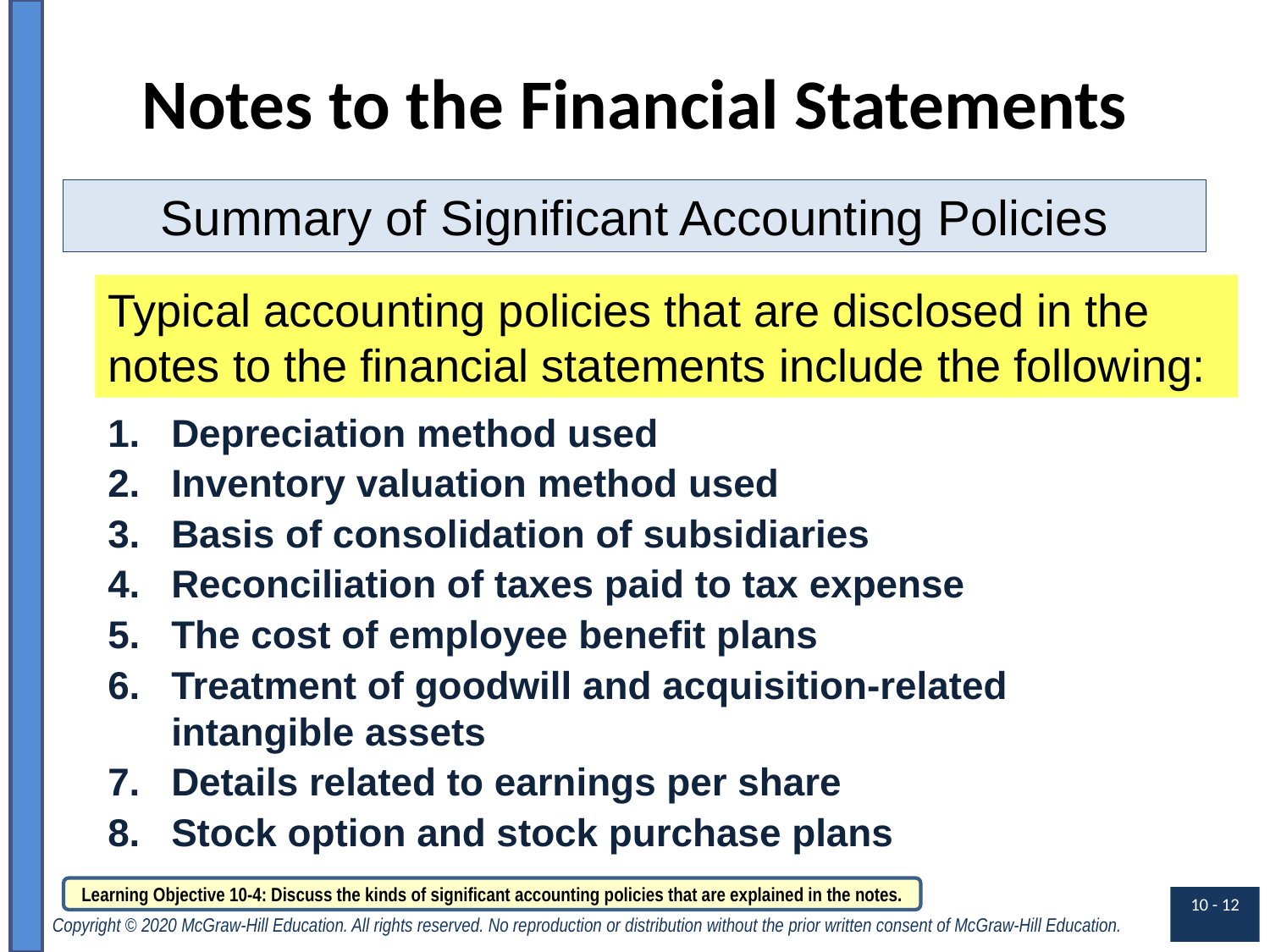

# Notes to the Financial Statements
Summary of Significant Accounting Policies
Typical accounting policies that are disclosed in the notes to the financial statements include the following:
Depreciation method used
Inventory valuation method used
Basis of consolidation of subsidiaries
Reconciliation of taxes paid to tax expense
The cost of employee benefit plans
Treatment of goodwill and acquisition-related intangible assets
Details related to earnings per share
Stock option and stock purchase plans
Learning Objective 10-4: Discuss the kinds of significant accounting policies that are explained in the notes.